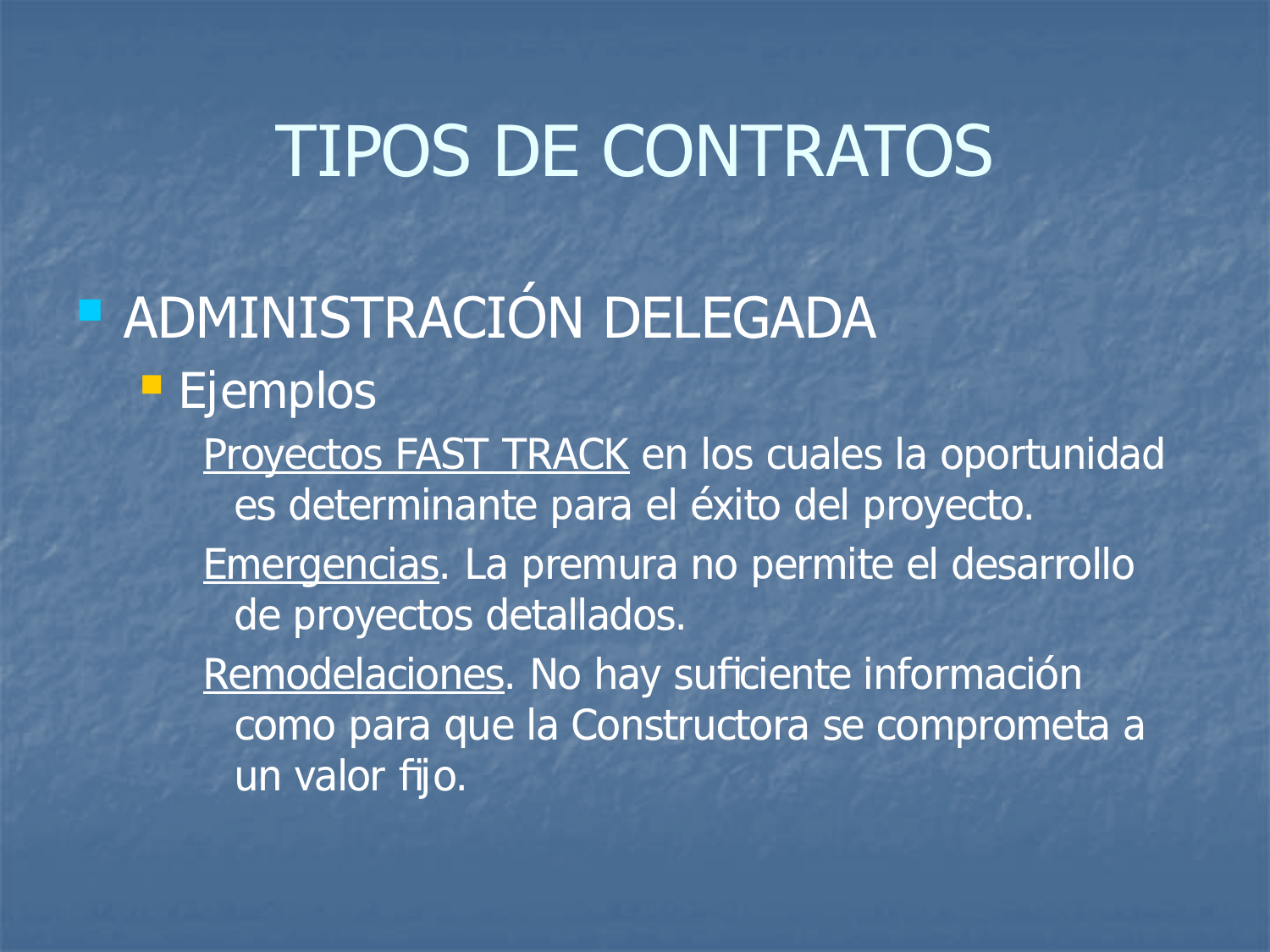

# TIPOS DE CONTRATOS
ADMINISTRACIÓN DELEGADA
Ejemplos
Proyectos FAST TRACK en los cuales la oportunidad es determinante para el éxito del proyecto.
Emergencias. La premura no permite el desarrollo de proyectos detallados.
Remodelaciones. No hay suficiente información como para que la Constructora se comprometa a un valor fijo.